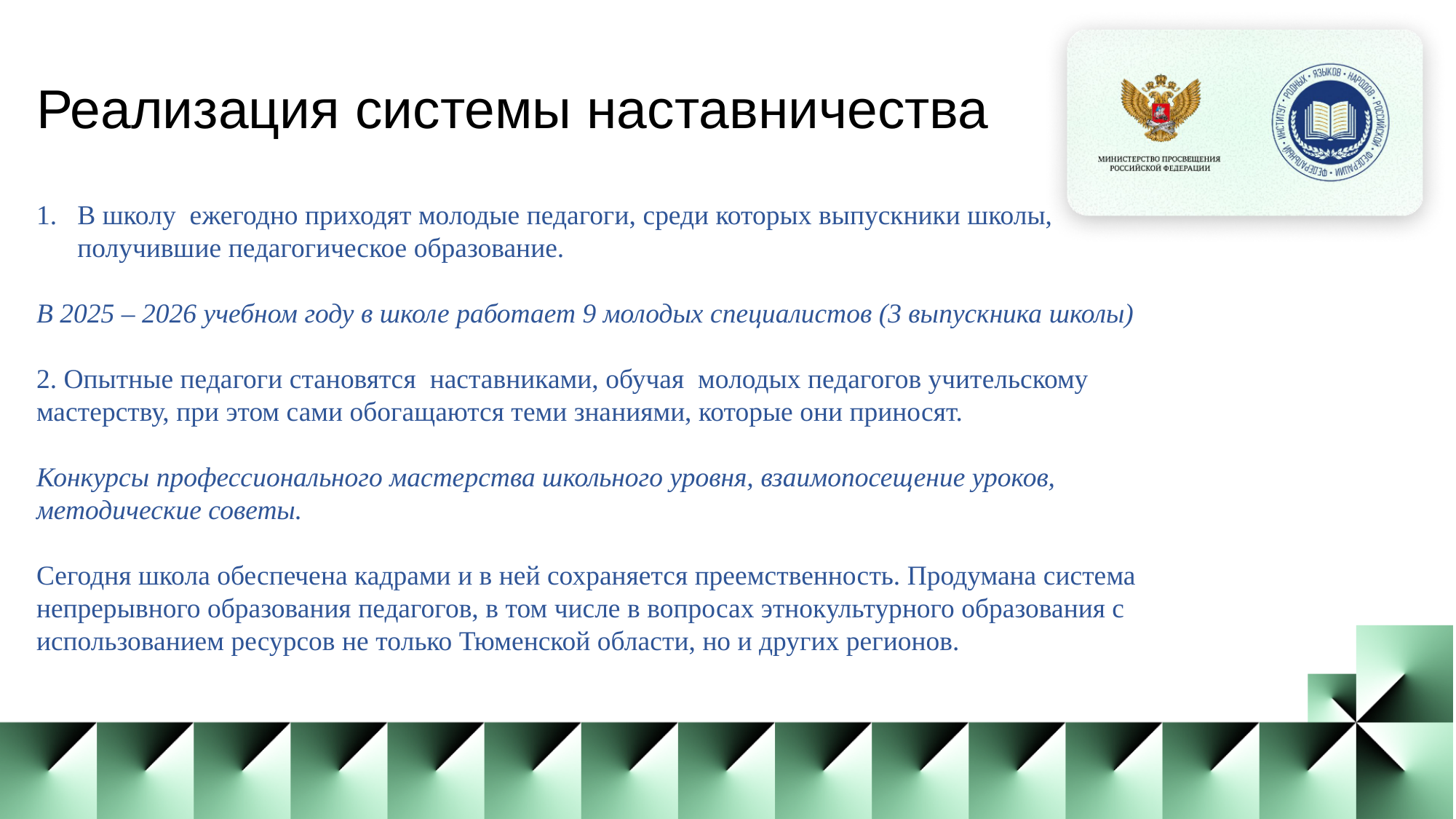

Реализация системы наставничества

В школу  ежегодно приходят молодые педагоги, среди которых выпускники школы, получившие педагогическое образование.

В 2025 – 2026 учебном году в школе работает 9 молодых специалистов (3 выпускника школы)

2. Опытные педагоги становятся  наставниками, обучая  молодых педагогов учительскому мастерству, при этом сами обогащаются теми знаниями, которые они приносят.

Конкурсы профессионального мастерства школьного уровня, взаимопосещение уроков, методические советы.

Сегодня школа обеспечена кадрами и в ней сохраняется преемственность. Продумана система непрерывного образования педагогов, в том числе в вопросах этнокультурного образования с использованием ресурсов не только Тюменской области, но и других регионов.